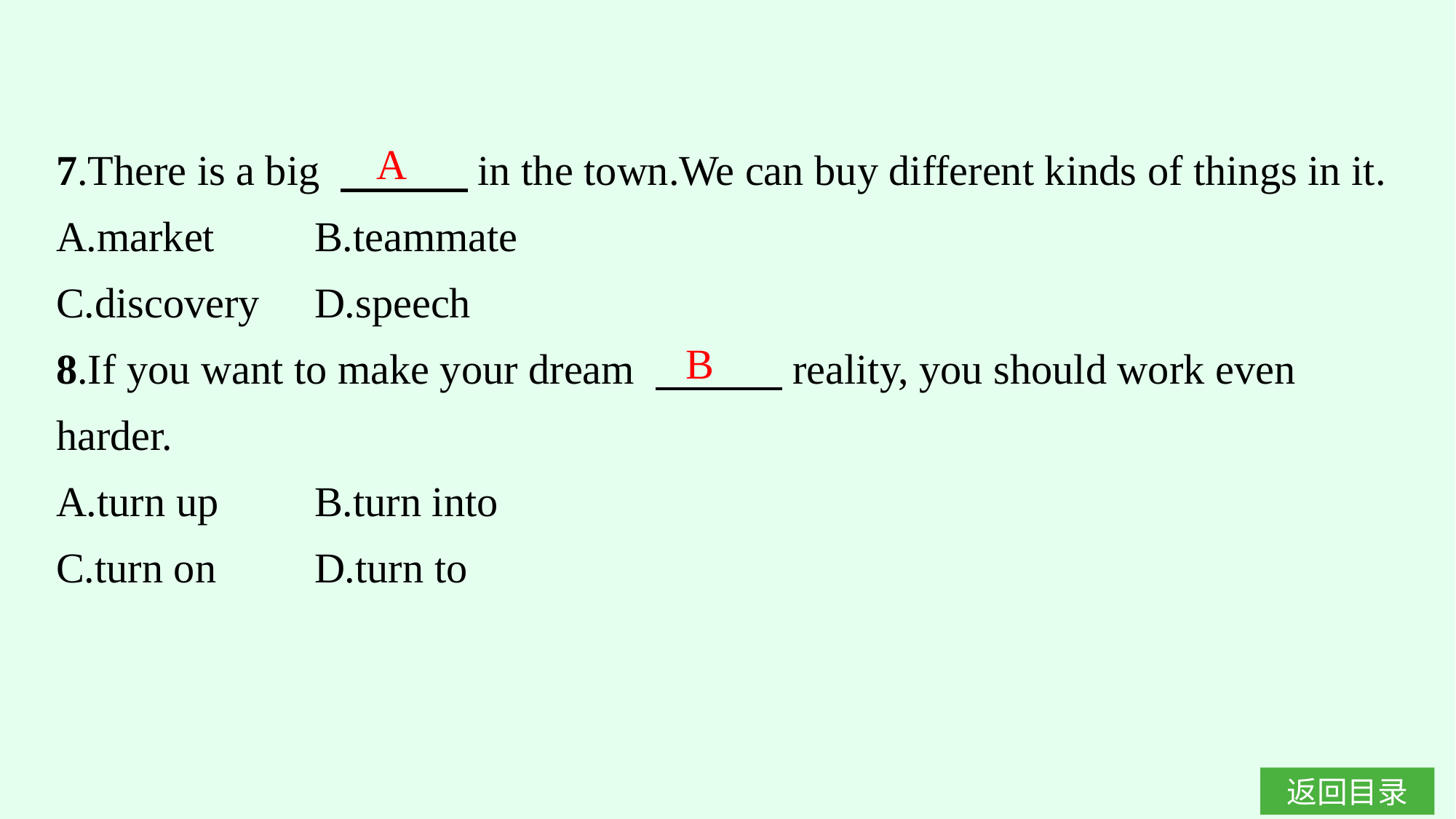

7.There is a big 　　　in the town.We can buy different kinds of things in it.
A.market	B.teammate
C.discovery	D.speech
8.If you want to make your dream 　　　reality, you should work even harder.
A.turn up	B.turn into
C.turn on	D.turn to
A
B